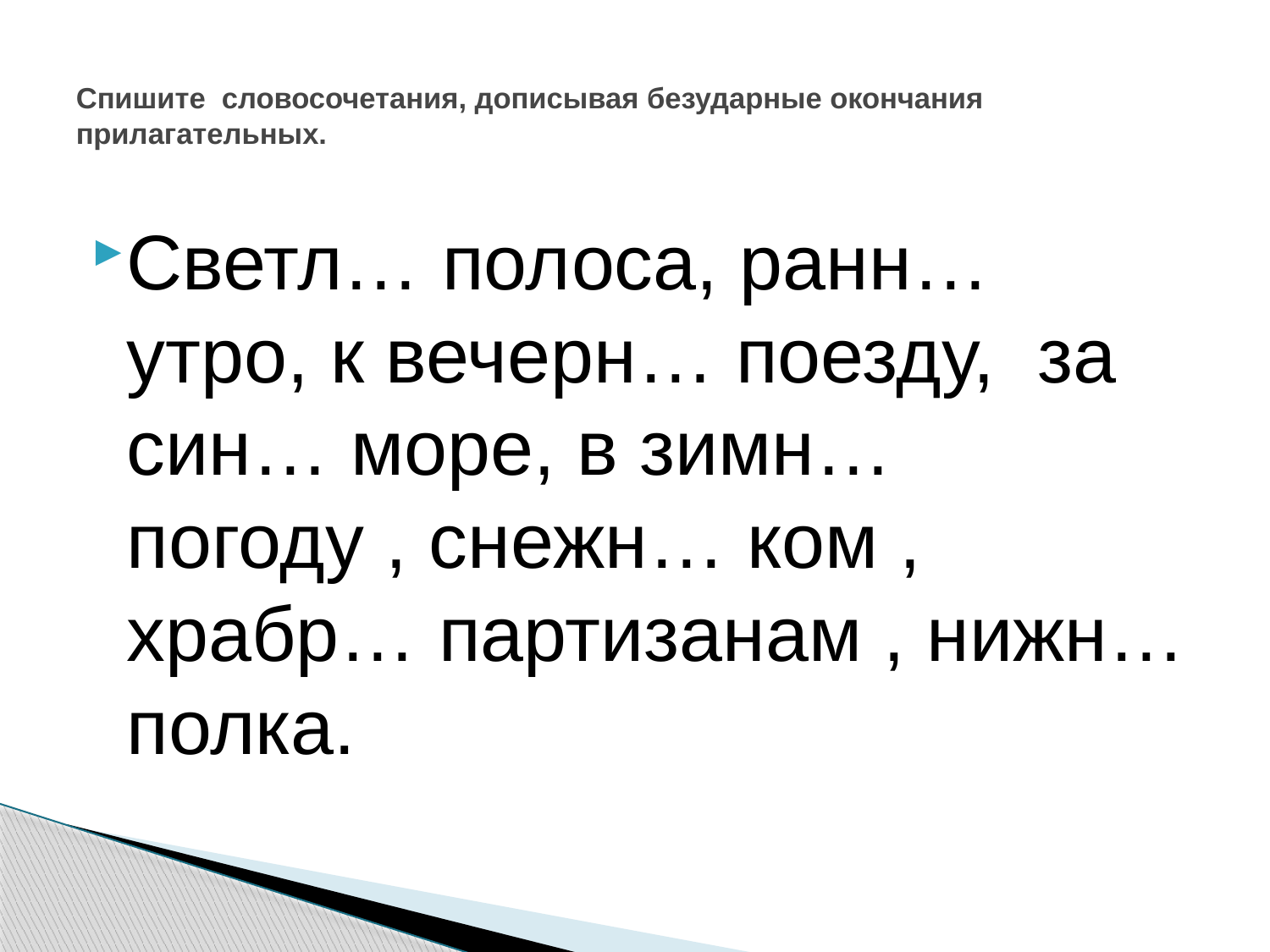

# Спишите  словосочетания, дописывая безударные окончания прилагательных.
Светл… полоса, ранн… утро, к вечерн… поезду,  за син… море, в зимн… погоду , снежн… ком , храбр… партизанам , нижн… полка.